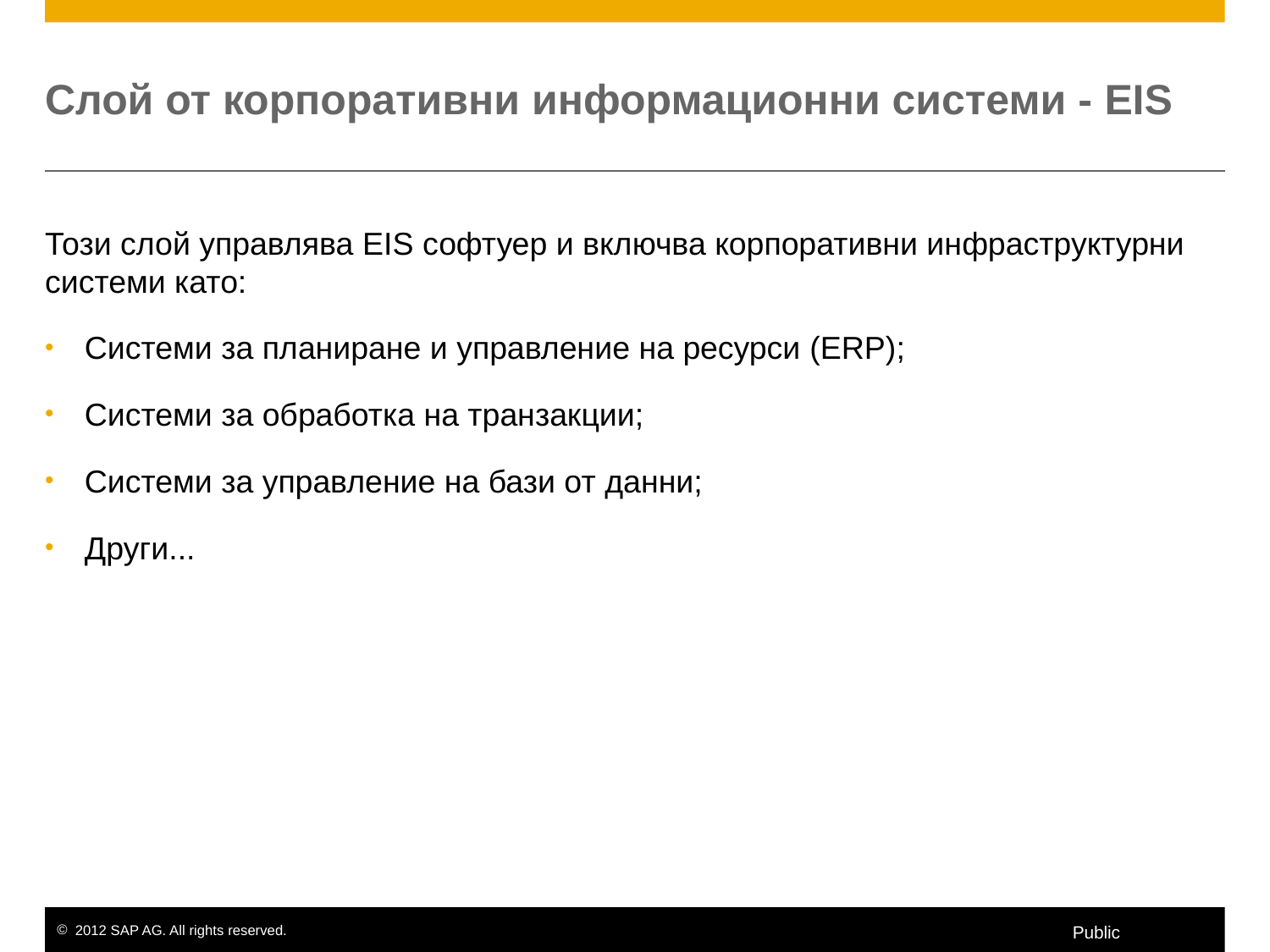

# Слой от корпоративни информационни системи - EIS
Този слой управлява EIS софтуер и включва корпоративни инфраструктурни системи като:
Системи за планиране и управление на ресурси (ERP);
Системи за обработка на транзакции;
Системи за управление на бази от данни;
Други...